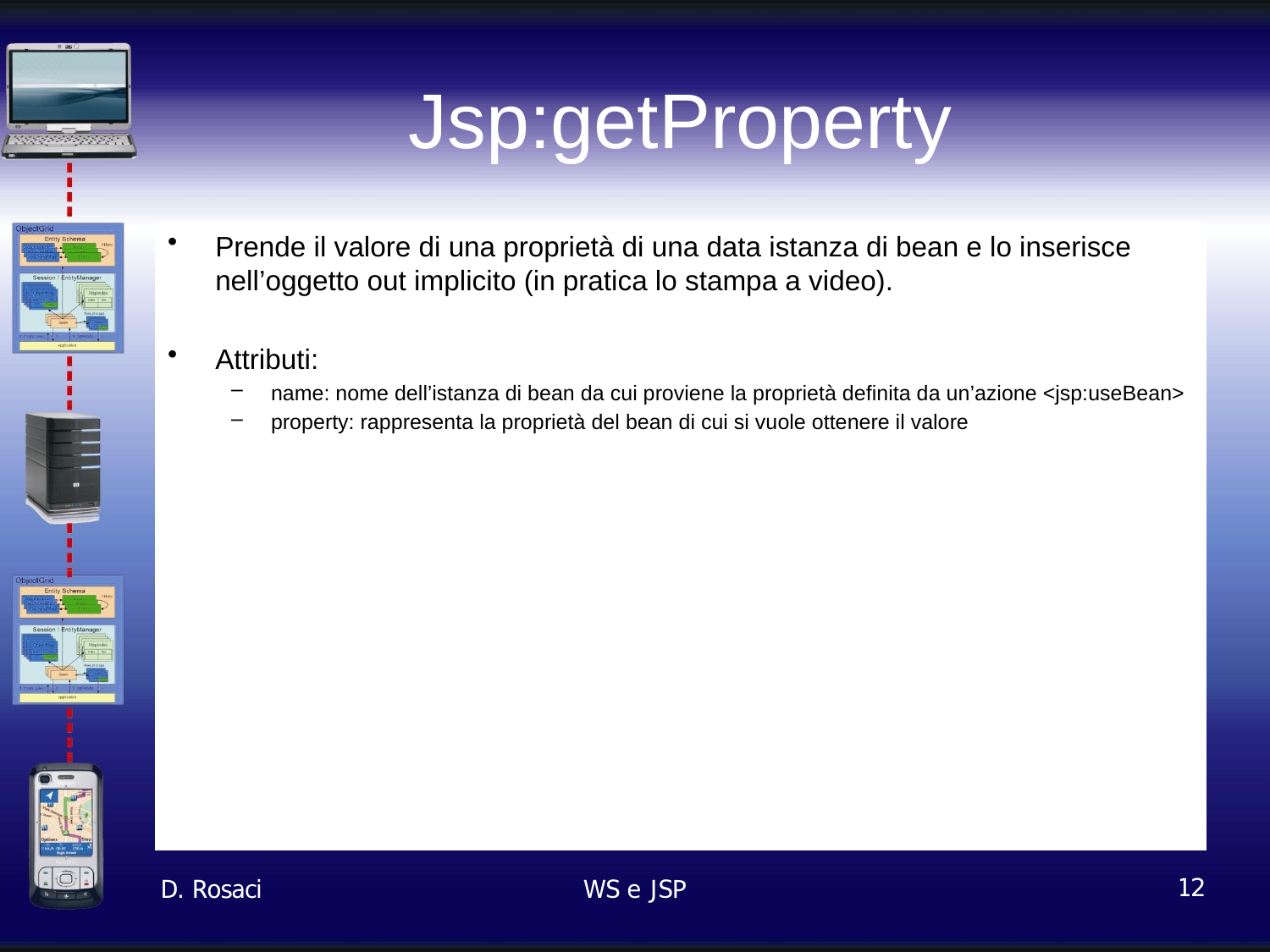

# Jsp:getProperty
Prende il valore di una proprietà di una data istanza di bean e lo inserisce nell’oggetto out implicito (in pratica lo stampa a video).

Attributi:
name: nome dell’istanza di bean da cui proviene la proprietà definita da un’azione <jsp:useBean>
property: rappresenta la proprietà del bean di cui si vuole ottenere il valore
D. Rosaci
WS e JSP